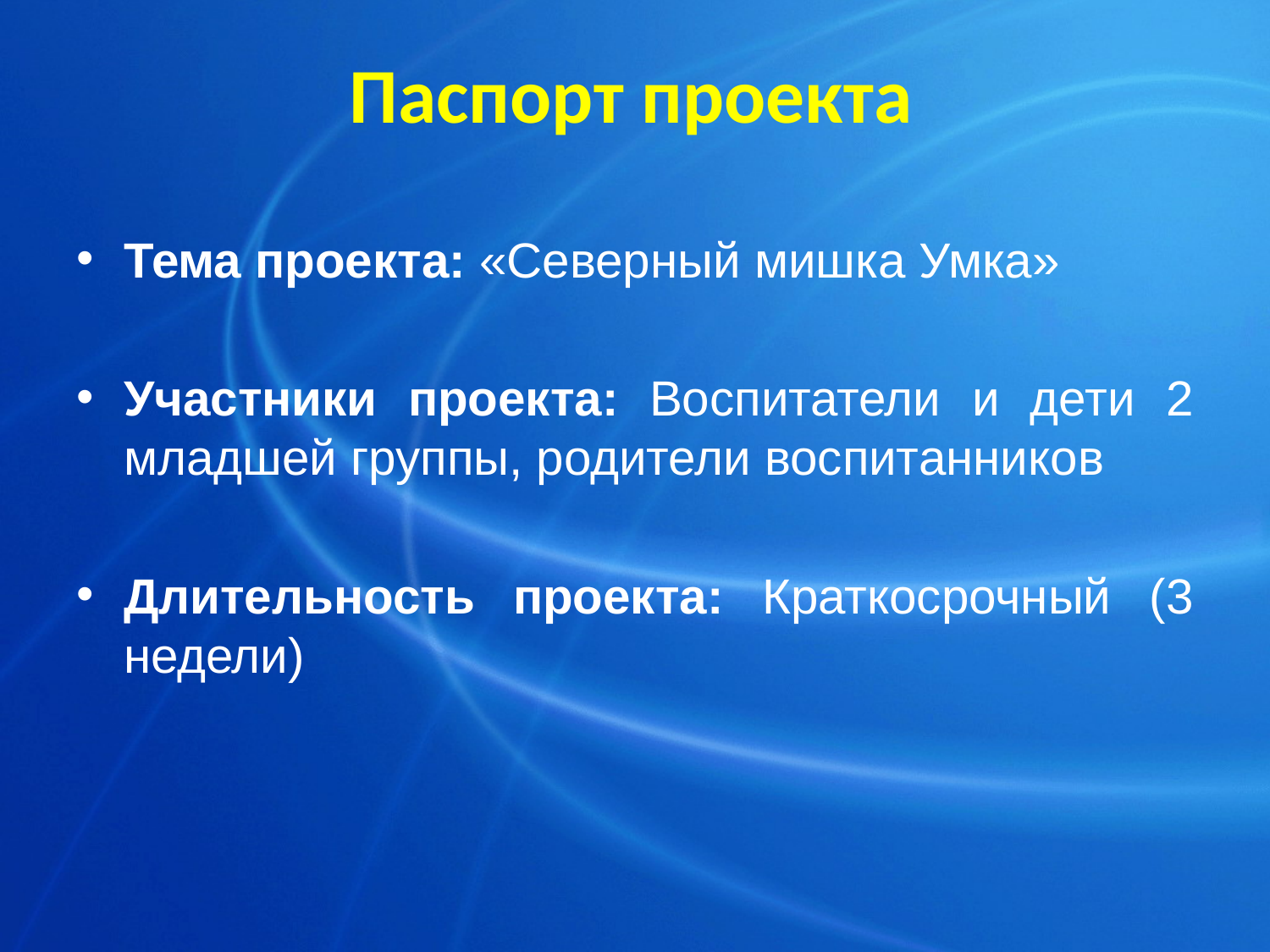

# Паспорт проекта
Тема проекта: «Северный мишка Умка»

Участники проекта: Воспитатели и дети 2 младшей группы, родители воспитанников

Длительность проекта: Краткосрочный (3 недели)